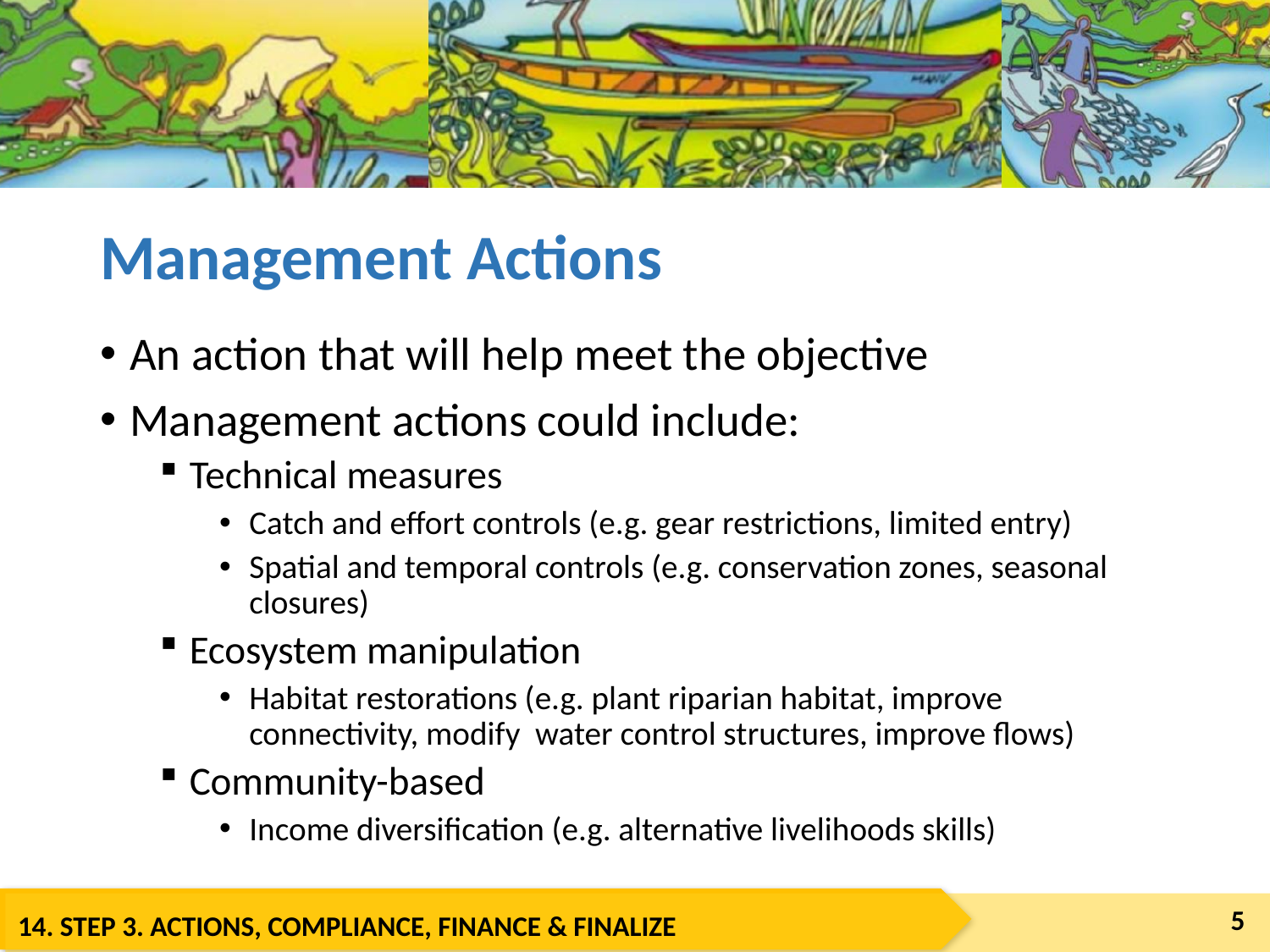

# Management Actions
An action that will help meet the objective
Management actions could include:
Technical measures
Catch and effort controls (e.g. gear restrictions, limited entry)
Spatial and temporal controls (e.g. conservation zones, seasonal closures)
Ecosystem manipulation
Habitat restorations (e.g. plant riparian habitat, improve connectivity, modify  water control structures, improve flows)
Community-based
Income diversification (e.g. alternative livelihoods skills)

5